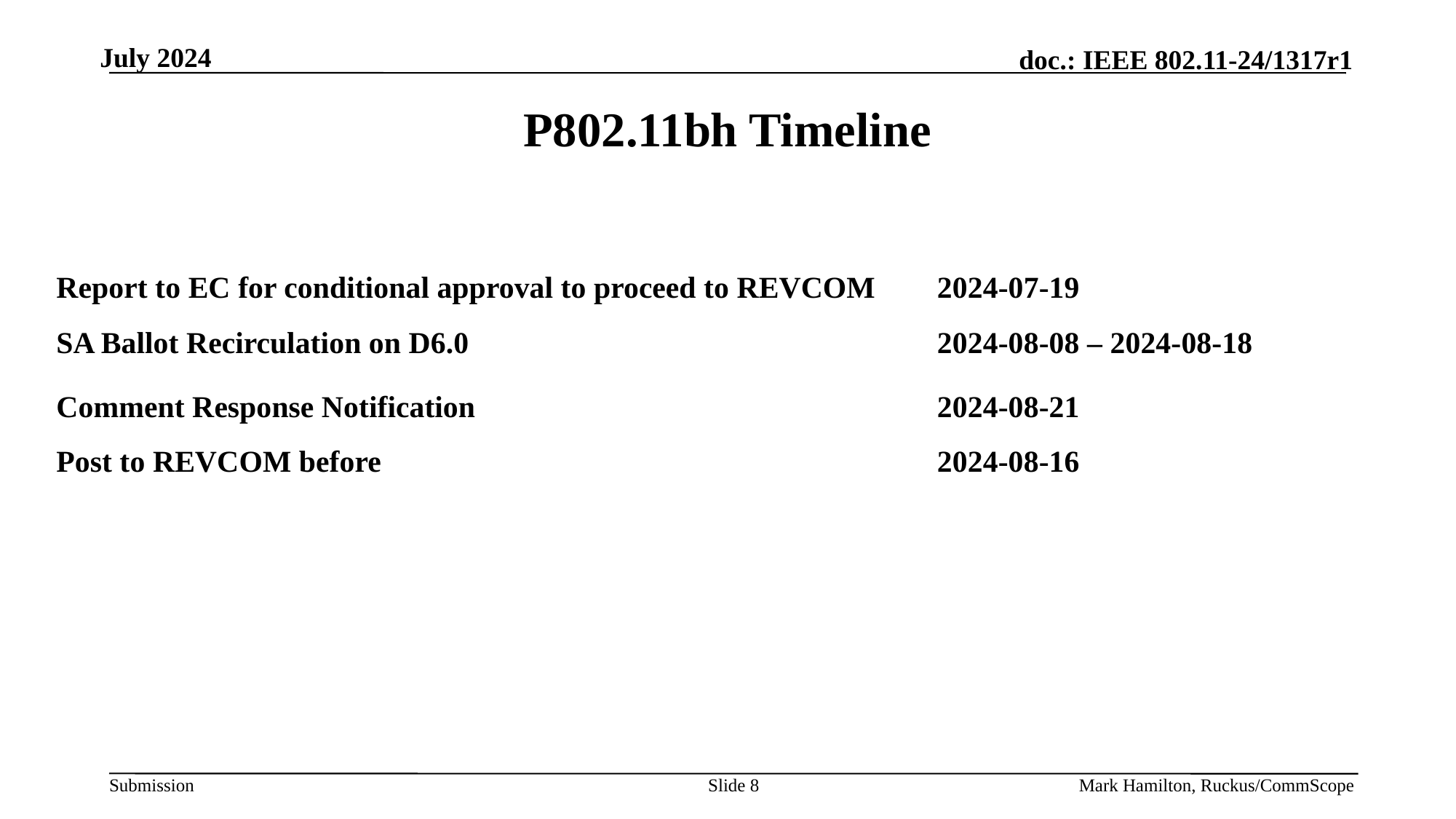

July 2024
# P802.11bh Timeline
| Report to EC for conditional approval to proceed to REVCOM | 2024-07-19 |
| --- | --- |
| SA Ballot Recirculation on D6.0 | 2024-08-08 – 2024-08-18 |
| Comment Response Notification | 2024-08-21 |
| Post to REVCOM before | 2024-08-16 |
|  |  |
Slide 8
Mark Hamilton, Ruckus/CommScope